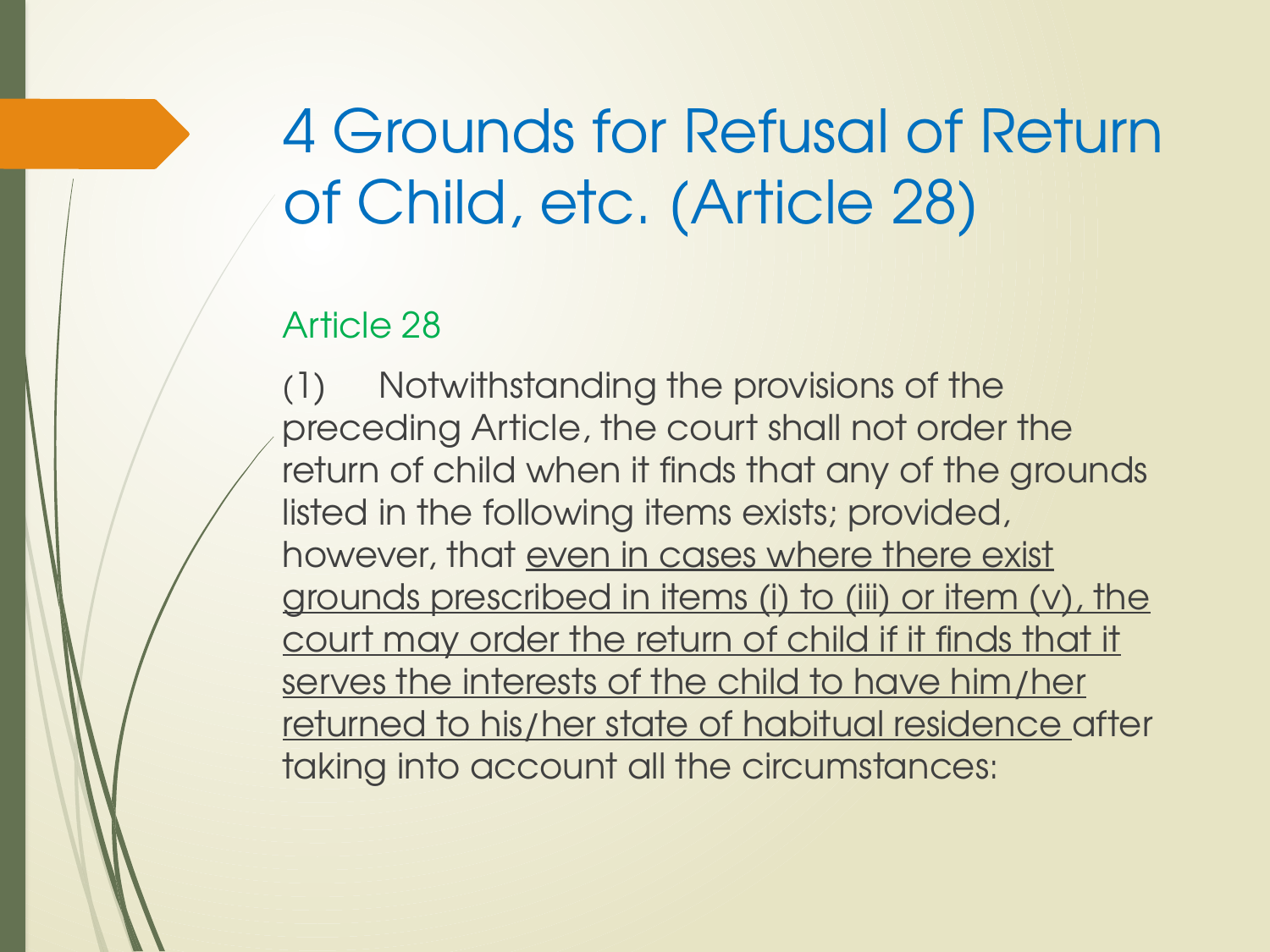

# 4 Grounds for Refusal of Return of Child, etc. (Article 28)
Article 28
(1)　Notwithstanding the provisions of the preceding Article, the court shall not order the return of child when it finds that any of the grounds listed in the following items exists; provided, however, that even in cases where there exist grounds prescribed in items (i) to (iii) or item (v), the court may order the return of child if it finds that it serves the interests of the child to have him/her returned to his/her state of habitual residence after taking into account all the circumstances: